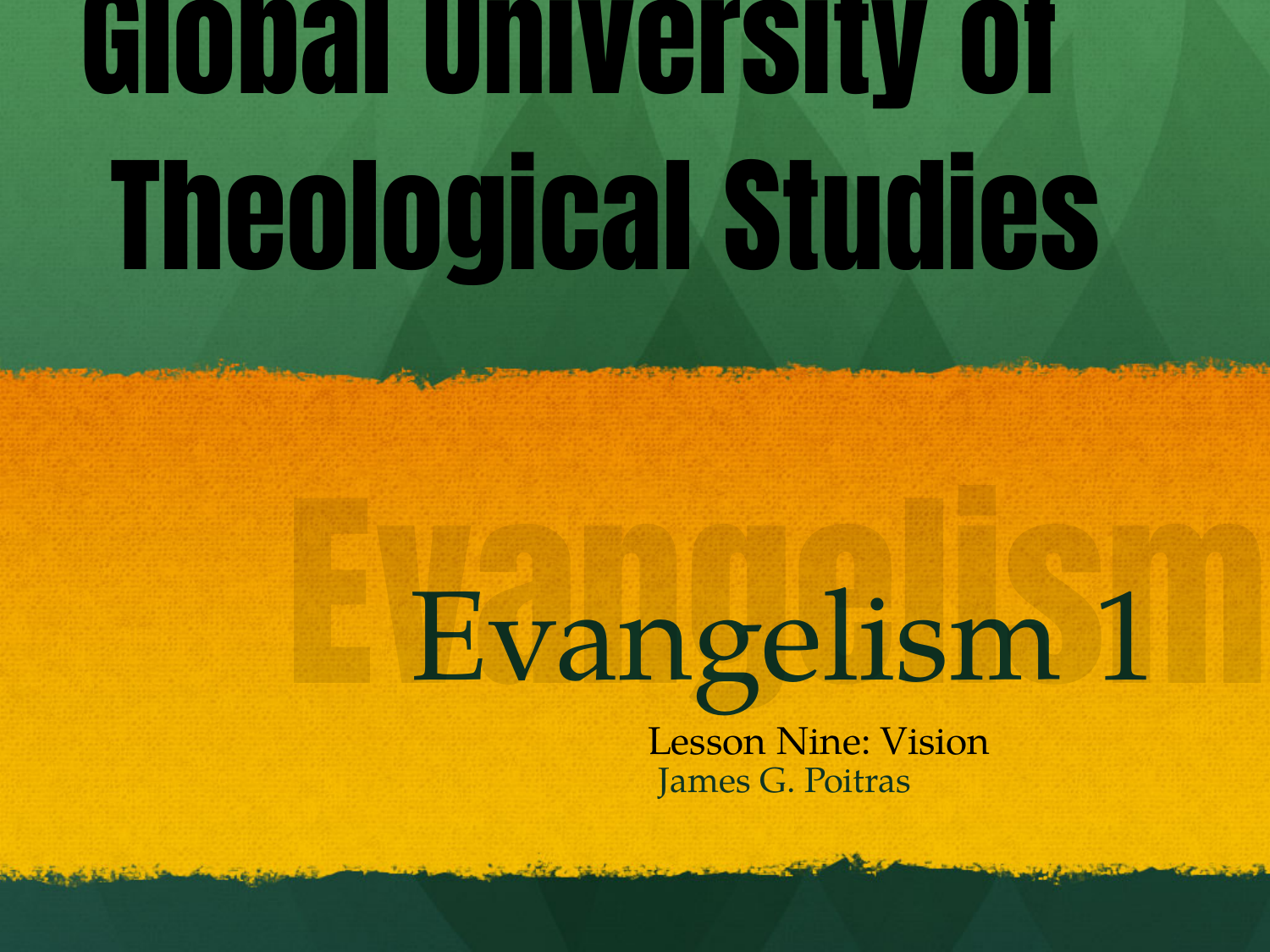

Global University of

 Theological Studies
Evangelism
# Evangelism 1
Lesson Nine: Vision
James G. Poitras